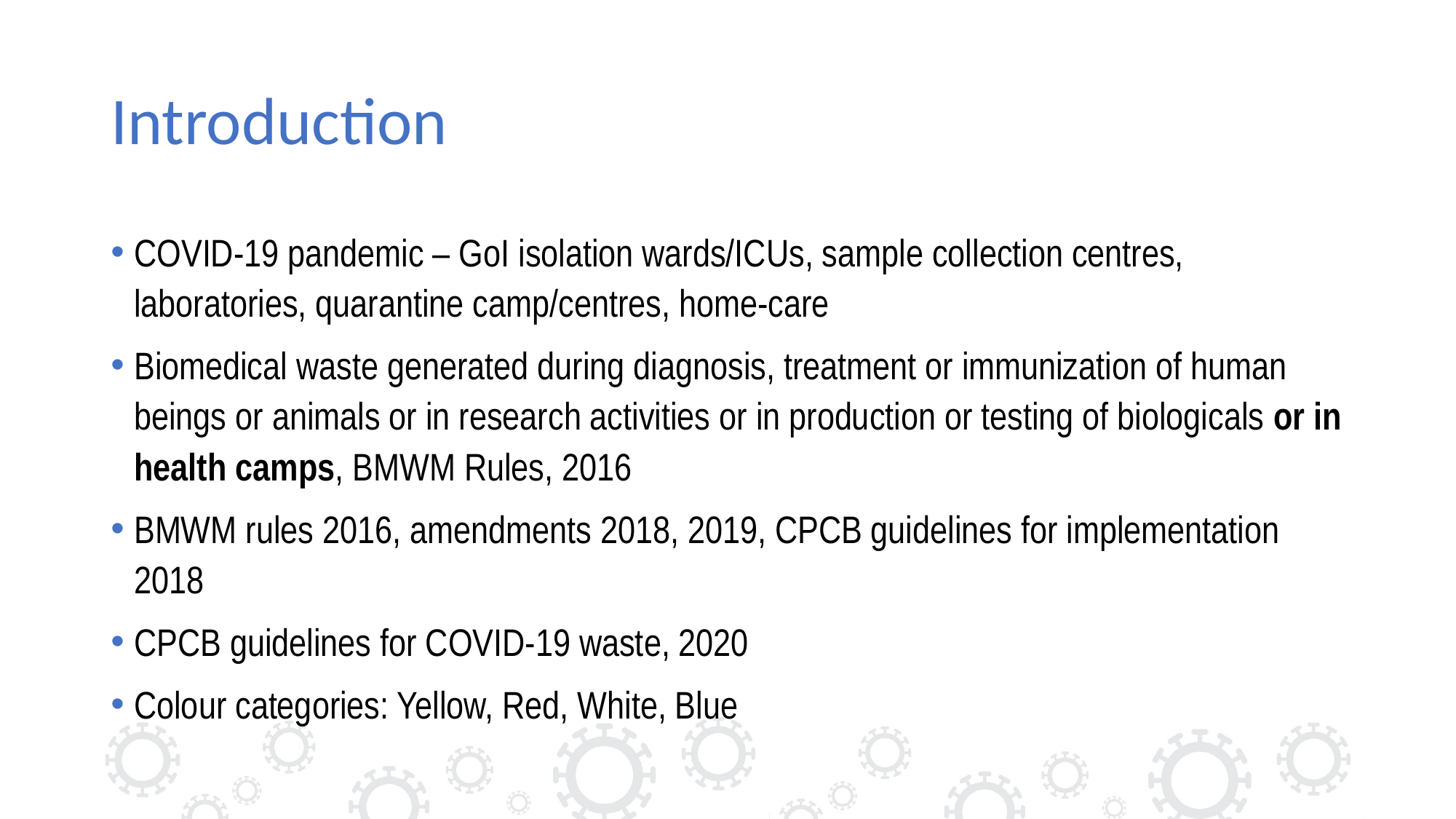

# Introduction
COVID-19 pandemic – GoI isolation wards/ICUs, sample collection centres, laboratories, quarantine camp/centres, home-care
Biomedical waste generated during diagnosis, treatment or immunization of human beings or animals or in research activities or in production or testing of biologicals or in health camps, BMWM Rules, 2016
BMWM rules 2016, amendments 2018, 2019, CPCB guidelines for implementation 2018
CPCB guidelines for COVID-19 waste, 2020
Colour categories: Yellow, Red, White, Blue